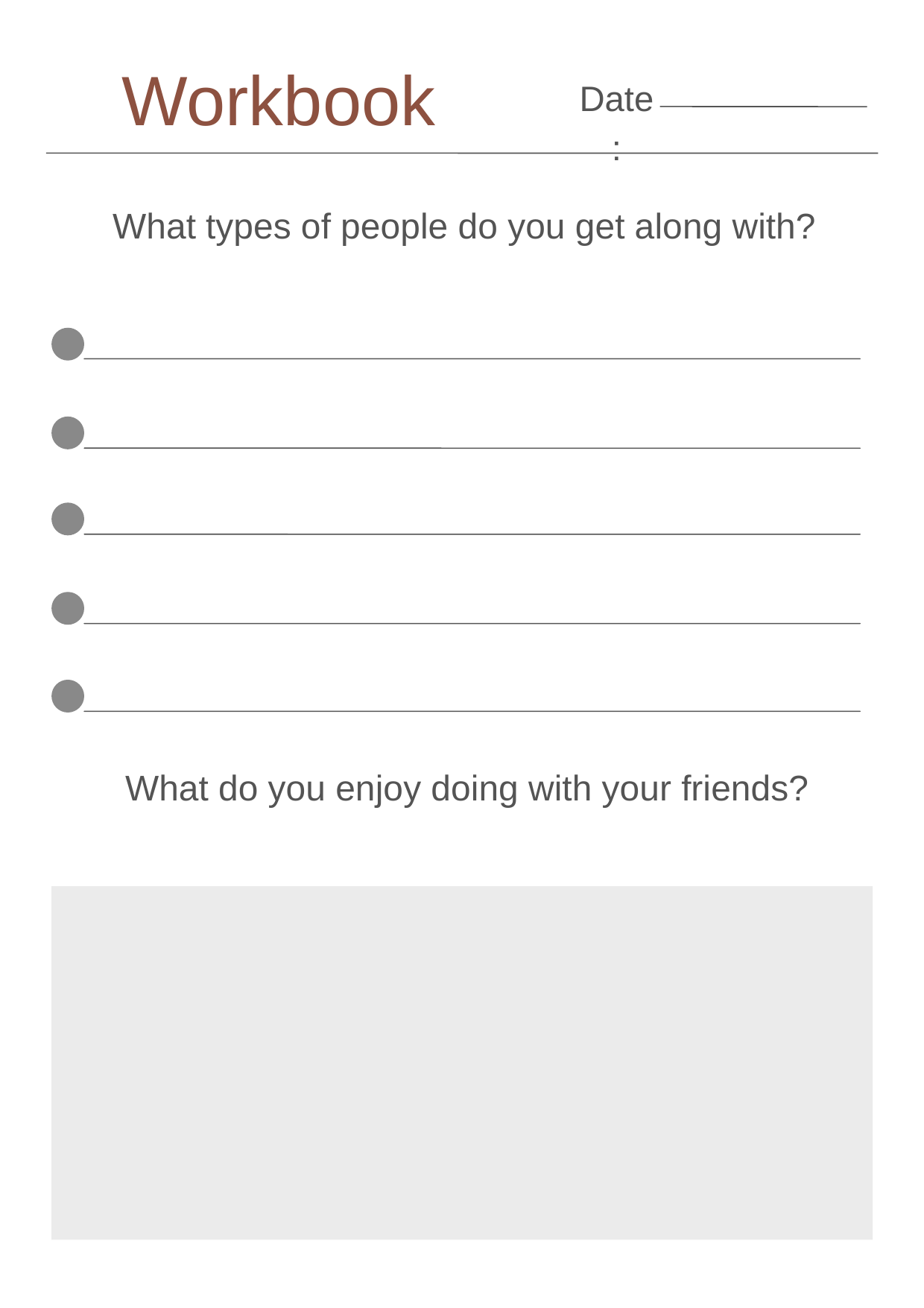

Workbook
Date:

What types of people do you get along with?

What do you enjoy doing with your friends?